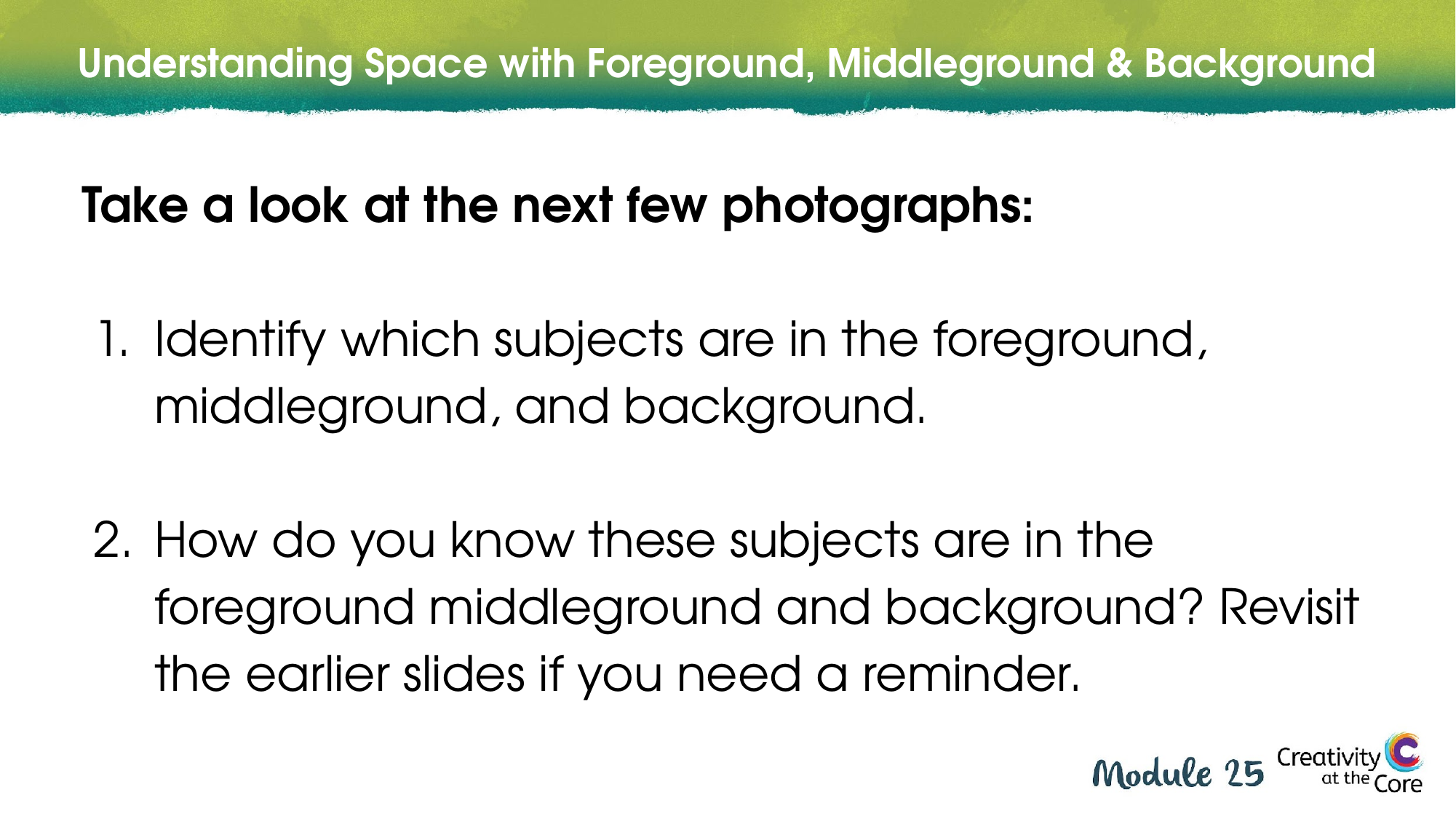

Understanding Space with Foreground, Middleground & Background
Take a look at the next few photographs:

Identify which subjects are in the foreground, middleground, and background.

How do you know these subjects are in the foreground middleground and background? Revisit the earlier slides if you need a reminder.